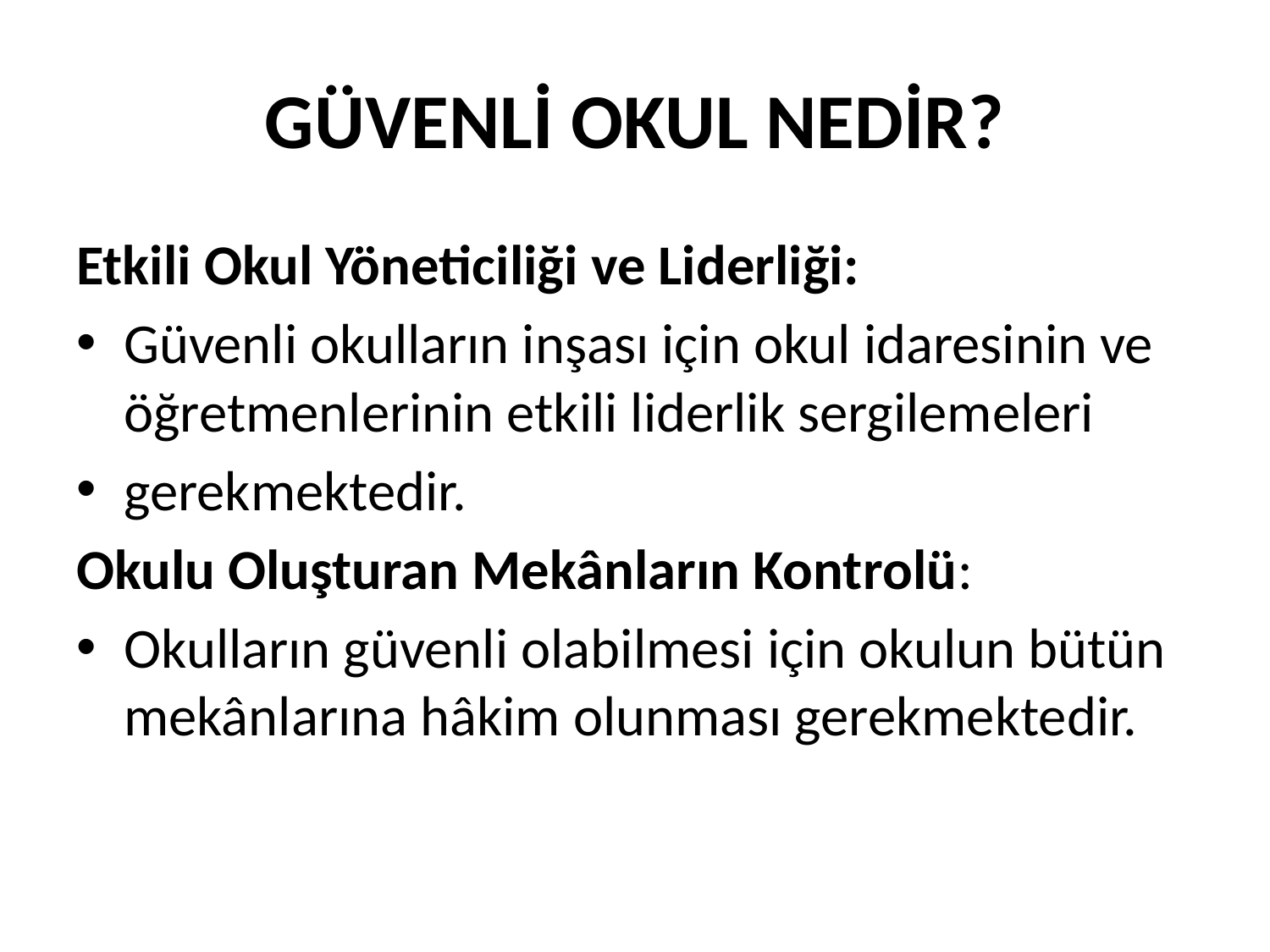

# GÜVENLİ OKUL NEDİR?
Etkili Okul Yöneticiliği ve Liderliği:
Güvenli okulların inşası için okul idaresinin ve öğretmenlerinin etkili liderlik sergilemeleri
gerekmektedir.
Okulu Oluşturan Mekânların Kontrolü:
Okulların güvenli olabilmesi için okulun bütün mekânlarına hâkim olunması gerekmektedir.